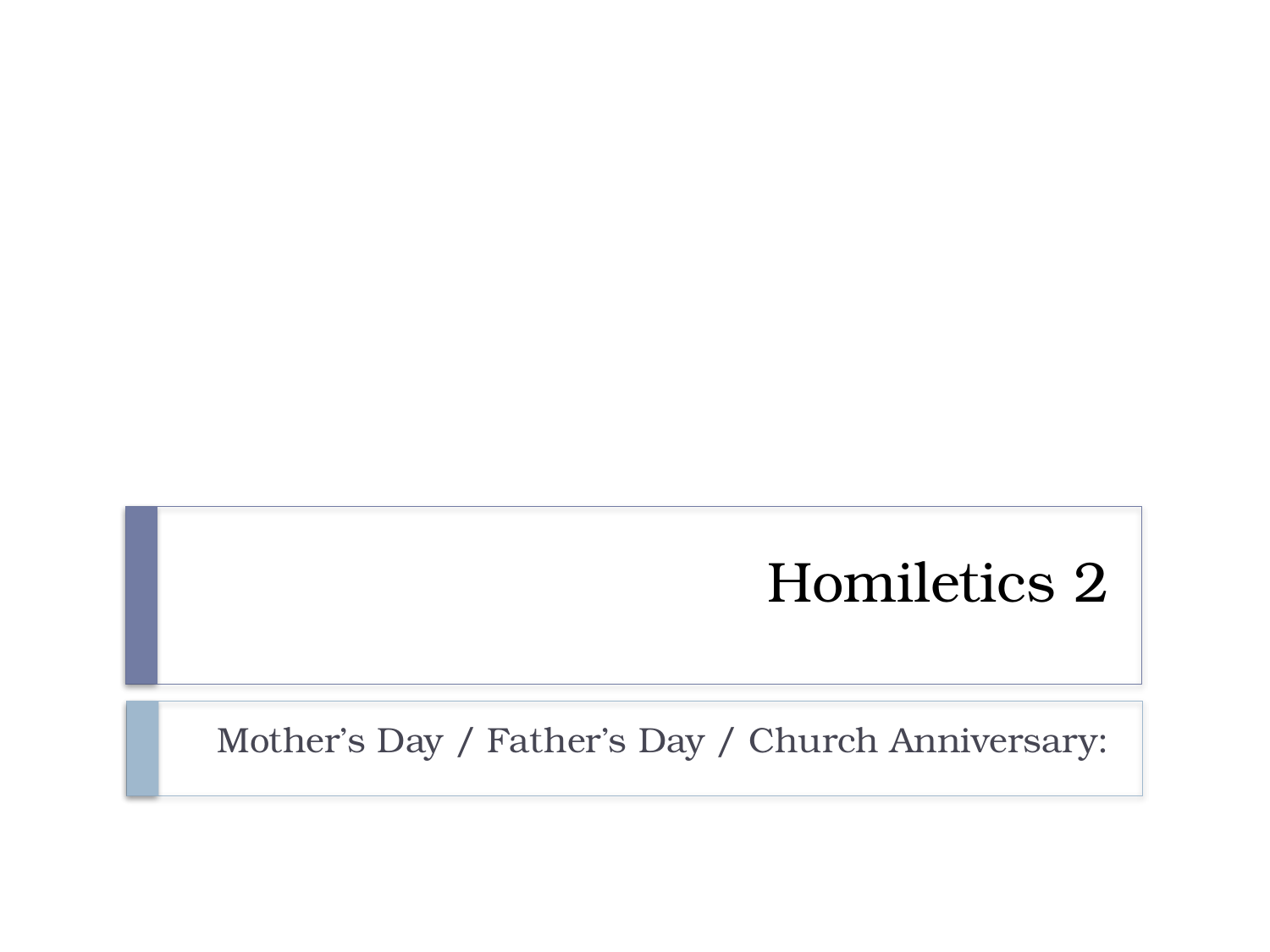

# Homiletics 2
Mother’s Day / Father’s Day / Church Anniversary: